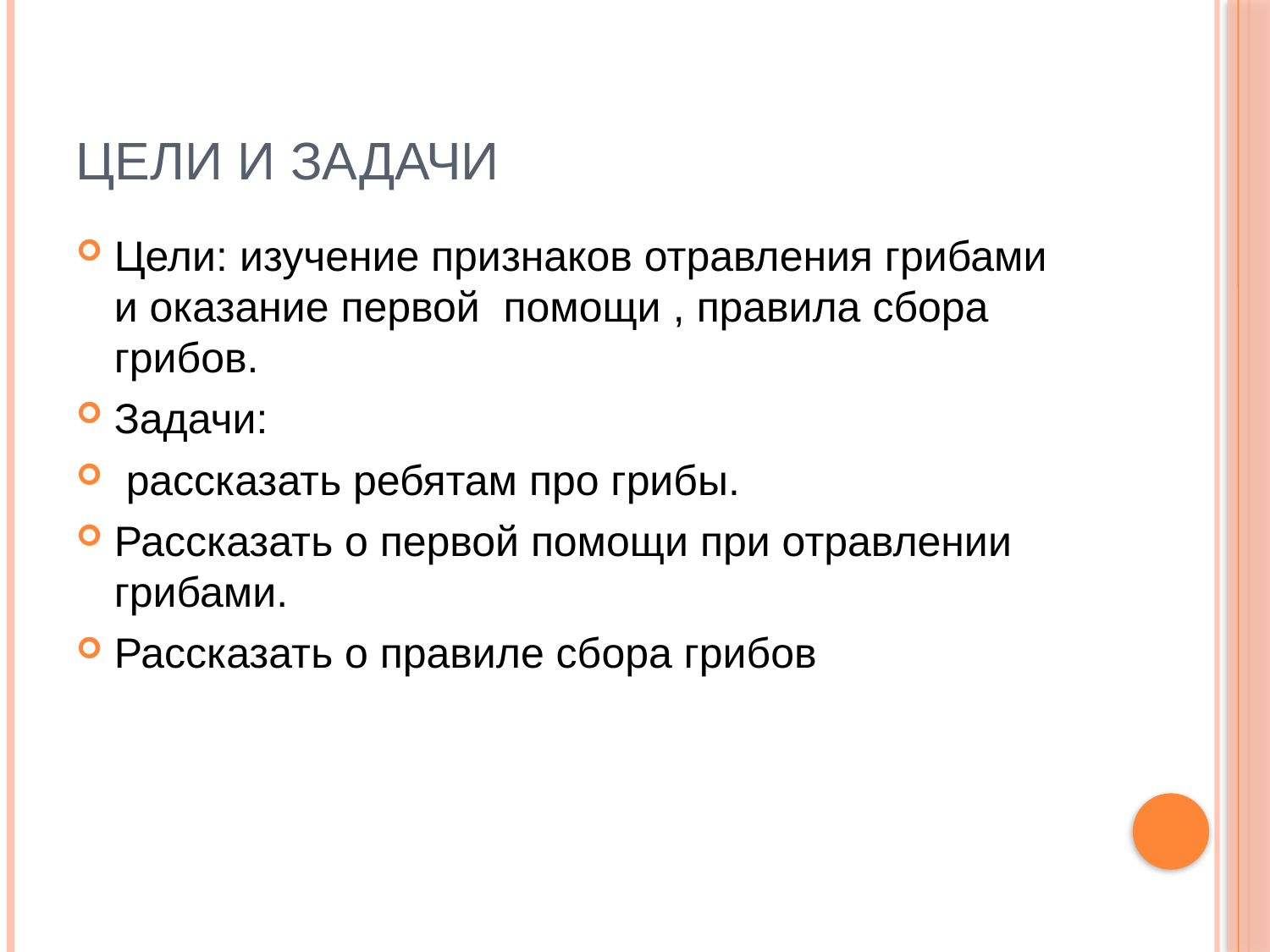

# Цели и задачи
Цели: изучение признаков отравления грибами  и оказание первой  помощи , правила сбора грибов.
Задачи:
 рассказать ребятам про грибы.
Рассказать о первой помощи при отравлении грибами.
Рассказать о правиле сбора грибов